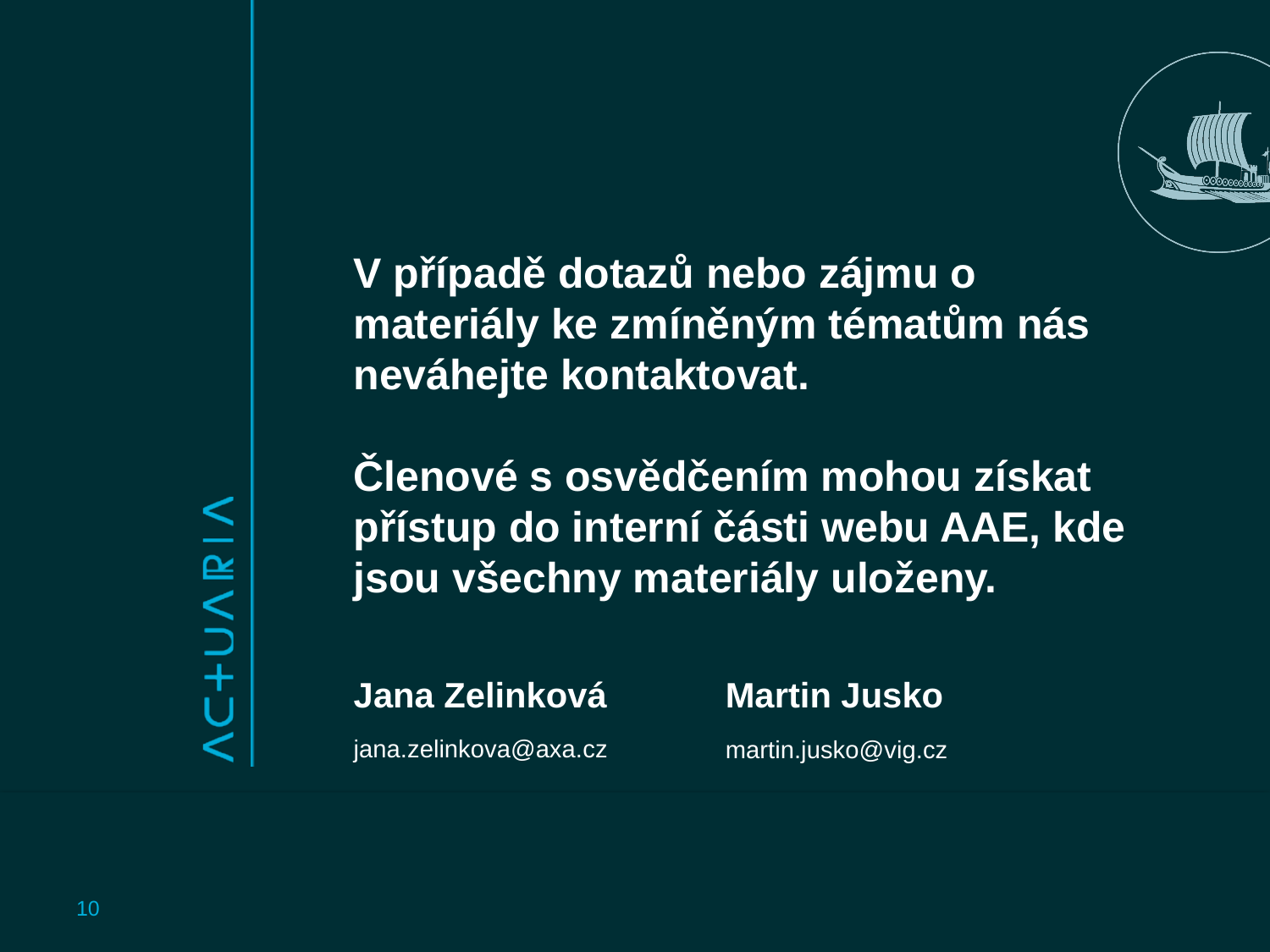

V případě dotazů nebo zájmu o materiály ke zmíněným tématům nás neváhejte kontaktovat.

Členové s osvědčením mohou získat přístup do interní části webu AAE, kde jsou všechny materiály uloženy.
# Jana Zelinková
Martin Jusko
jana.zelinkova@axa.cz
martin.jusko@vig.cz
10